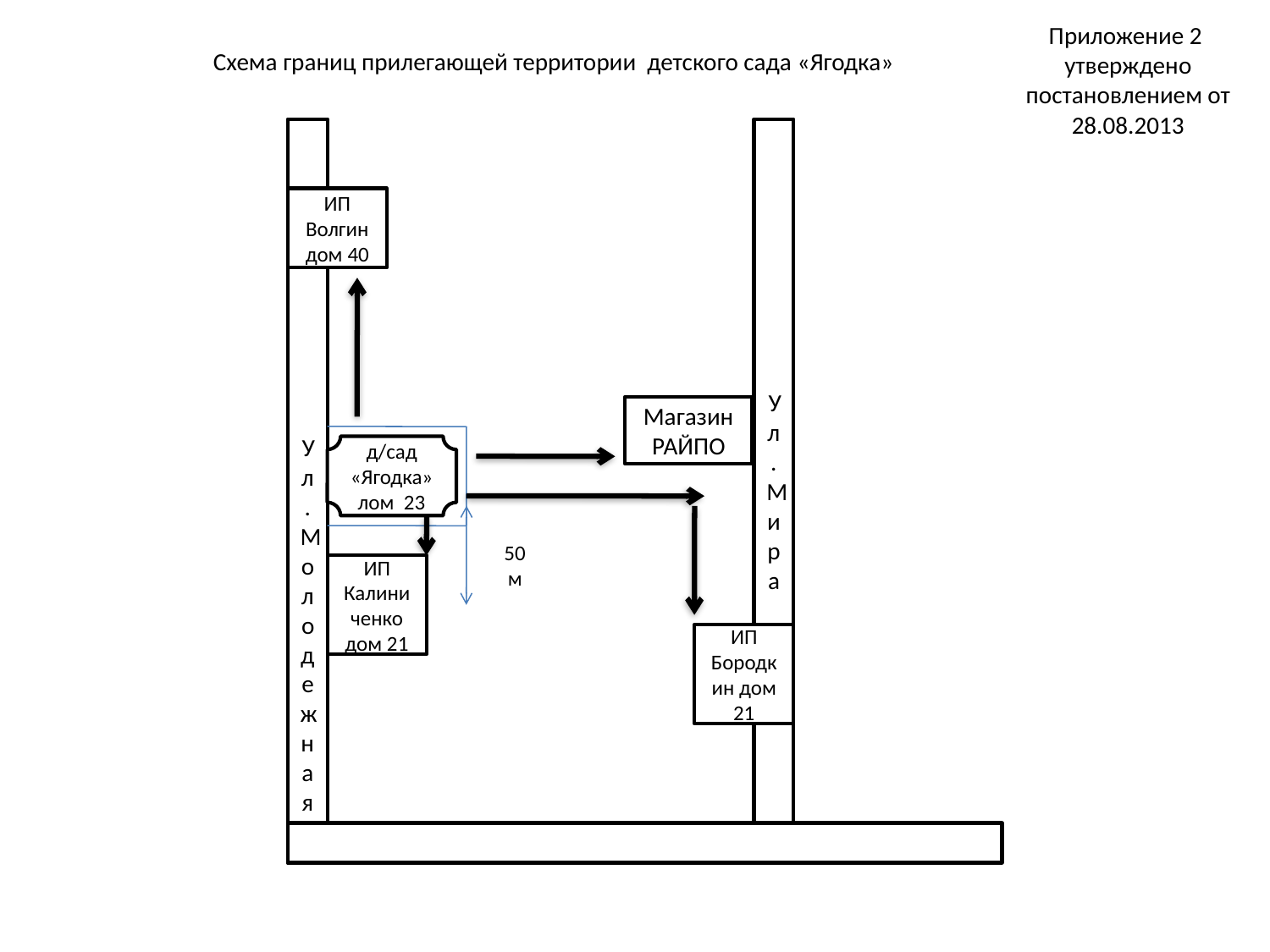

# Приложение 2 утверждено постановлением от 28.08.2013
Схема границ прилегающей территории  детского сада «Ягодка»

Ул.
Молодежная
Ул. Мира
ИП Волгин дом 40

Магазин РАЙПО
д/сад «Ягодка» лом  23
50 м
ИП Калиниченко дом 21
ИП Бородкин дом 21